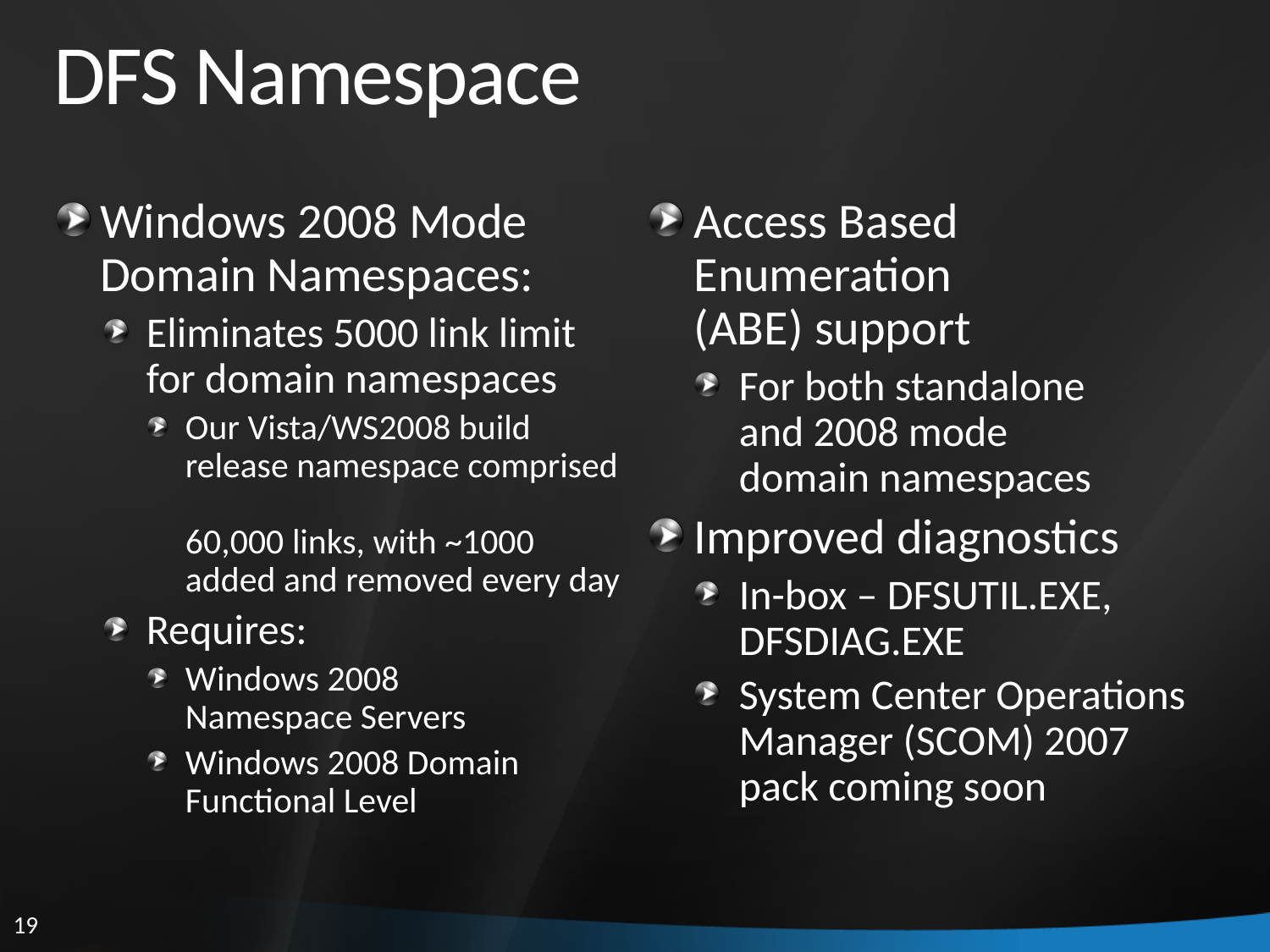

# DFS Namespace
Windows 2008 Mode Domain Namespaces:
Eliminates 5000 link limit for domain namespaces
Our Vista/WS2008 build release namespace comprised
60,000 links, with ~1000 added and removed every day
Requires:
Windows 2008
Namespace Servers
Windows 2008 Domain Functional Level
Access Based Enumeration
(ABE) support
For both standalone
and 2008 mode
domain namespaces
Improved diagnostics
In-box – DFSUTIL.EXE, DFSDIAG.EXE
System Center Operations Manager (SCOM) 2007 pack coming soon